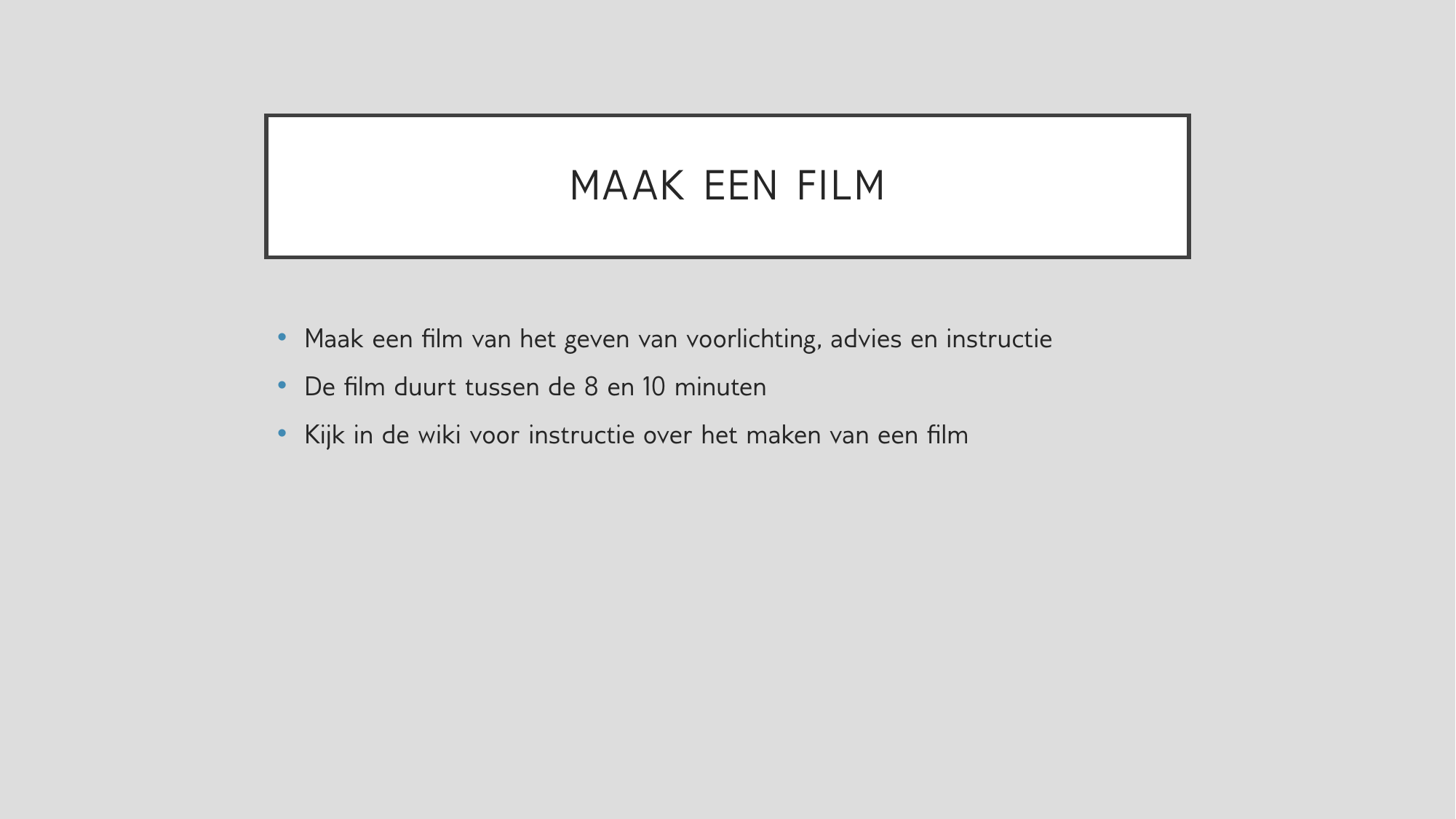

# Maak een film
Maak een film van het geven van voorlichting, advies en instructie
De film duurt tussen de 8 en 10 minuten
Kijk in de wiki voor instructie over het maken van een film